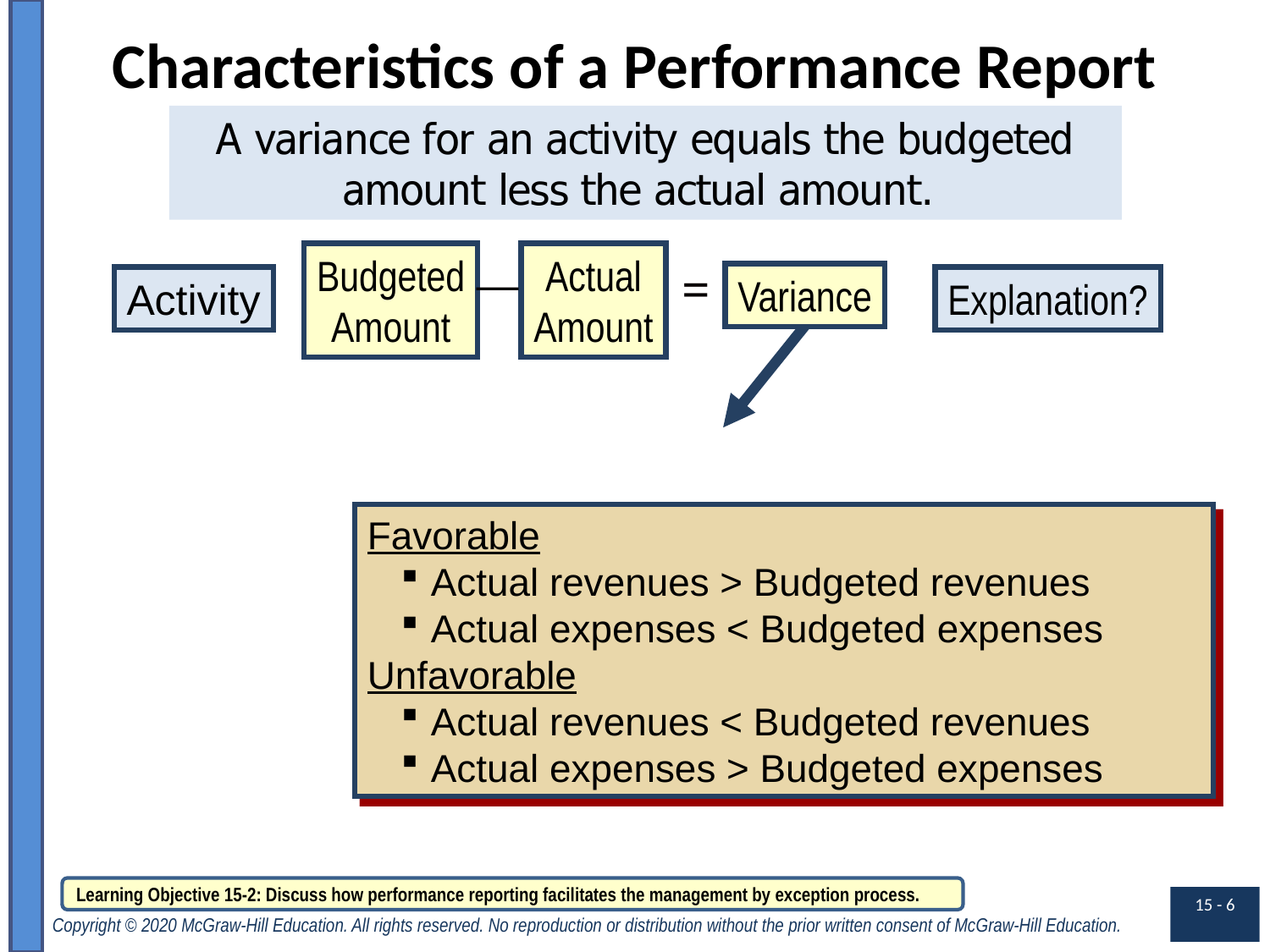

# Characteristics of a Performance Report
A variance for an activity equals the budgeted amount less the actual amount.
Budgeted
Amount
Actual
Amount
—
=
Variance
Activity
Explanation?

Favorable
Actual revenues > Budgeted revenues
Actual expenses < Budgeted expenses
Unfavorable
Actual revenues < Budgeted revenues
Actual expenses > Budgeted expenses
Learning Objective 15-2: Discuss how performance reporting facilitates the management by exception process.